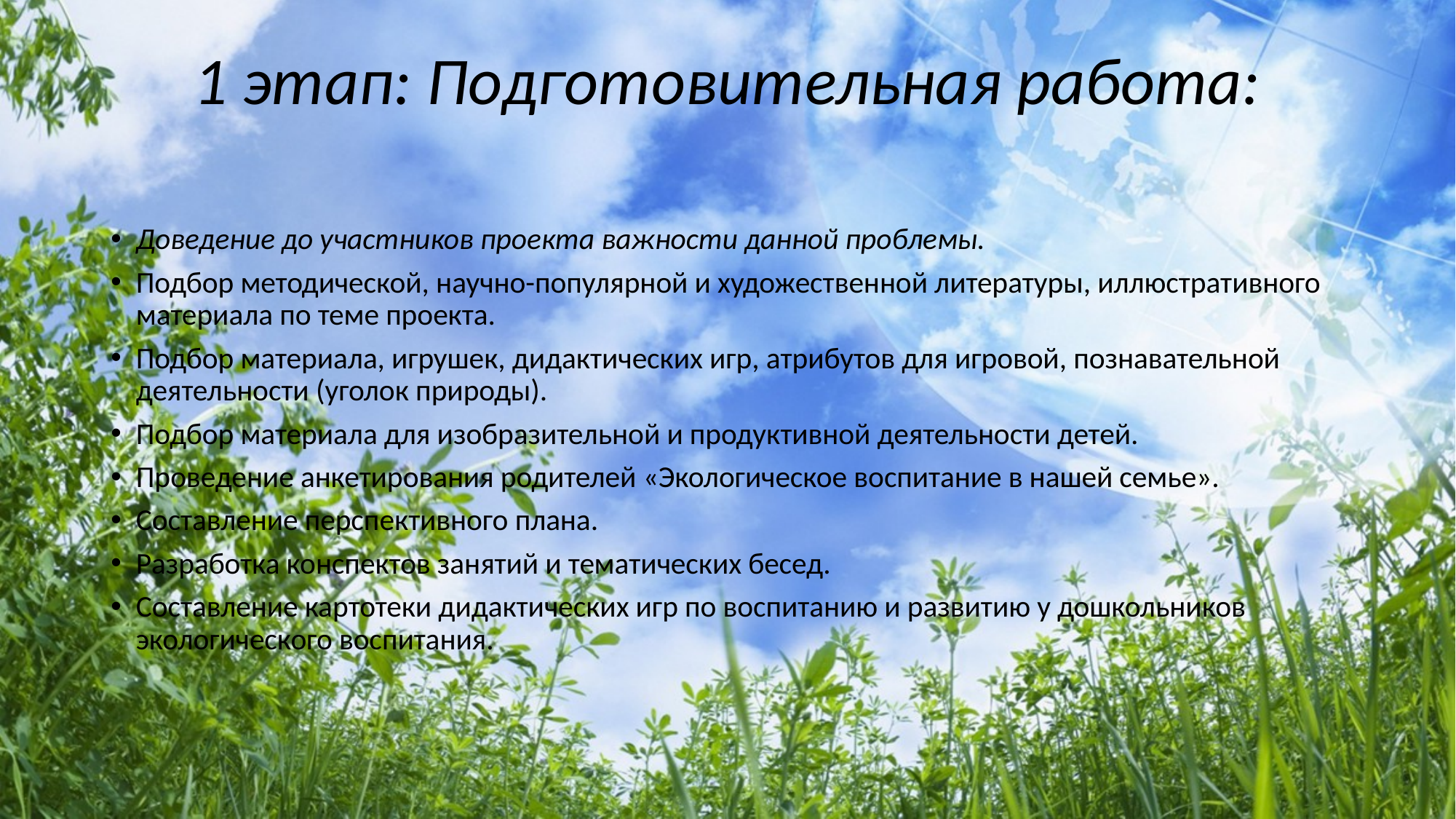

# 1 этап: Подготовительная работа:
Доведение до участников проекта важности данной проблемы.
Подбор методической, научно-популярной и художественной литературы, иллюстративного материала по теме проекта.
Подбор материала, игрушек, дидактических игр, атрибутов для игровой, познавательной деятельности (уголок природы).
Подбор материала для изобразительной и продуктивной деятельности детей.
Проведение анкетирования родителей «Экологическое воспитание в нашей семье».
Составление перспективного плана.
Разработка конспектов занятий и тематических бесед.
Составление картотеки дидактических игр по воспитанию и развитию у дошкольников экологического воспитания.